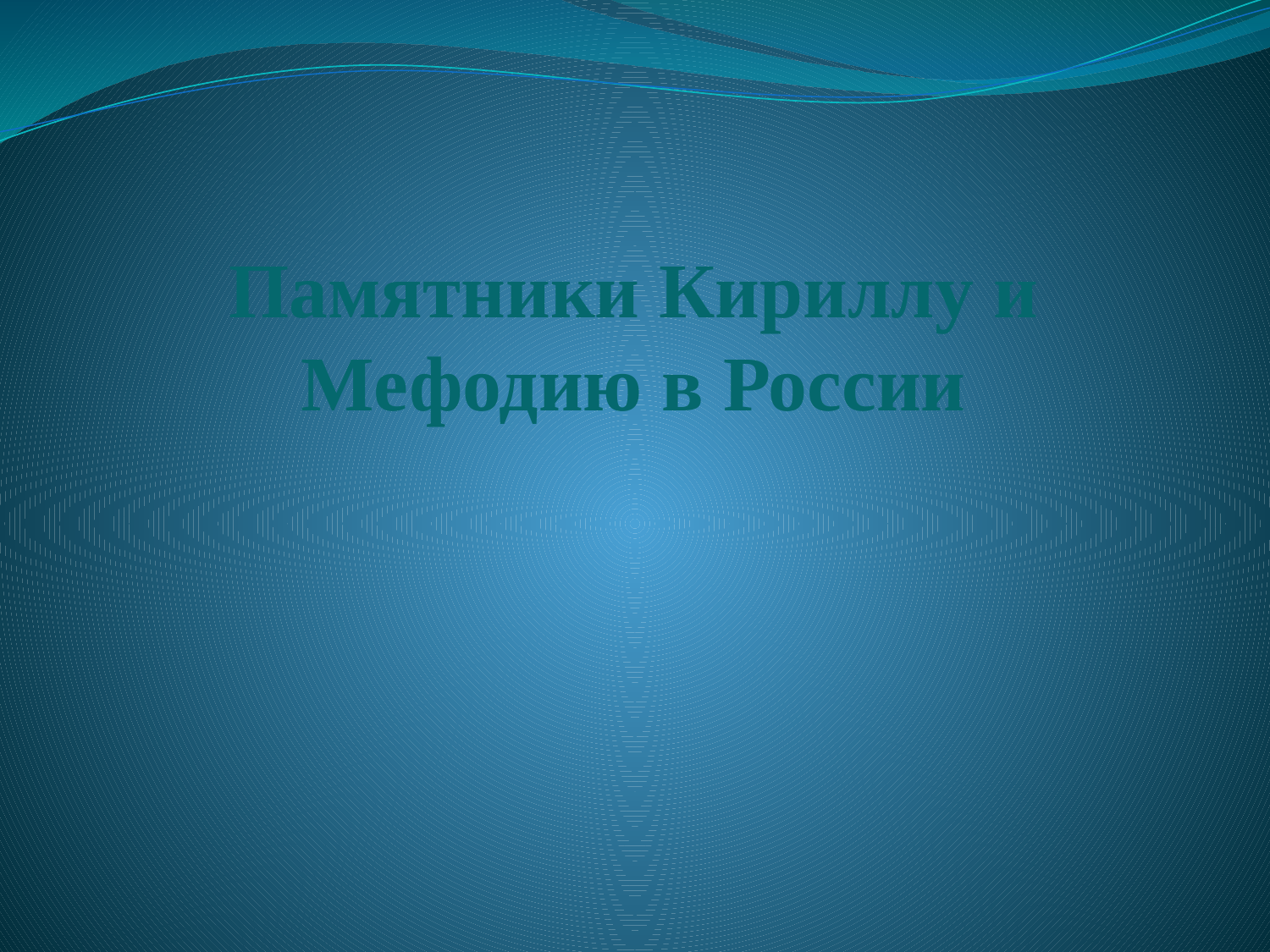

# Памятники Кириллу и Мефодию в России